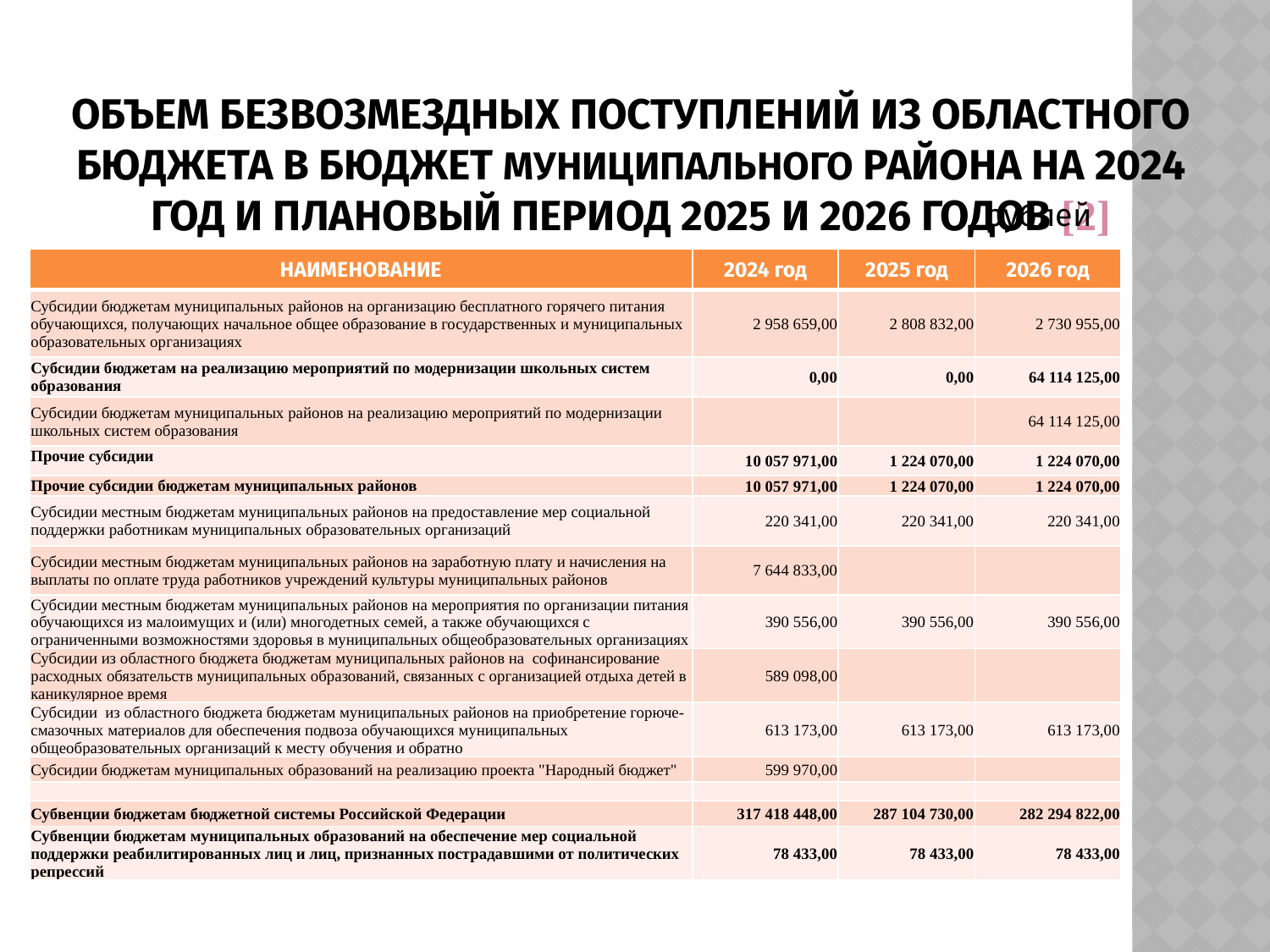

# ОБЪЕМ БЕЗВОЗМЕЗДНЫХ ПОСТУПЛЕНИЙ ИЗ ОБЛАСТНОГО БЮДЖЕТА В БЮДЖЕТ МУНИЦИПАЛЬНОГО РАЙОНА НА 2024 ГОД И ПЛАНОВЫЙ ПЕРИОД 2025 И 2026 ГОДОВ [2]
рублей
| НАИМЕНОВАНИЕ | 2024 год | 2025 год | 2026 год |
| --- | --- | --- | --- |
| Субсидии бюджетам муниципальных районов на организацию бесплатного горячего питания обучающихся, получающих начальное общее образование в государственных и муниципальных образовательных организациях | 2 958 659,00 | 2 808 832,00 | 2 730 955,00 |
| Субсидии бюджетам на реализацию мероприятий по модернизации школьных систем образования | 0,00 | 0,00 | 64 114 125,00 |
| Субсидии бюджетам муниципальных районов на реализацию мероприятий по модернизации школьных систем образования |  |  | 64 114 125,00 |
| Прочие субсидии | 10 057 971,00 | 1 224 070,00 | 1 224 070,00 |
| Прочие субсидии бюджетам муниципальных районов | 10 057 971,00 | 1 224 070,00 | 1 224 070,00 |
| Субсидии местным бюджетам муниципальных районов на предоставление мер социальной поддержки работникам муниципальных образовательных организаций | 220 341,00 | 220 341,00 | 220 341,00 |
| Субсидии местным бюджетам муниципальных районов на заработную плату и начисления на выплаты по оплате труда работников учреждений культуры муниципальных районов | 7 644 833,00 |  |  |
| Субсидии местным бюджетам муниципальных районов на мероприятия по организации питания обучающихся из малоимущих и (или) многодетных семей, а также обучающихся с ограниченными возможностями здоровья в муниципальных общеобразовательных организациях | 390 556,00 | 390 556,00 | 390 556,00 |
| Субсидии из областного бюджета бюджетам муниципальных районов на софинансирование расходных обязательств муниципальных образований, связанных с организацией отдыха детей в каникулярное время | 589 098,00 |  |  |
| Субсидии из областного бюджета бюджетам муниципальных районов на приобретение горюче-смазочных материалов для обеспечения подвоза обучающихся муниципальных общеобразовательных организаций к месту обучения и обратно | 613 173,00 | 613 173,00 | 613 173,00 |
| Субсидии бюджетам муниципальных образований на реализацию проекта "Народный бюджет" | 599 970,00 |  |  |
|  |  |  |  |
| Субвенции бюджетам бюджетной системы Российской Федерации | 317 418 448,00 | 287 104 730,00 | 282 294 822,00 |
| Субвенции бюджетам муниципальных образований на обеспечение мер социальной поддержки реабилитированных лиц и лиц, признанных пострадавшими от политических репрессий | 78 433,00 | 78 433,00 | 78 433,00 |